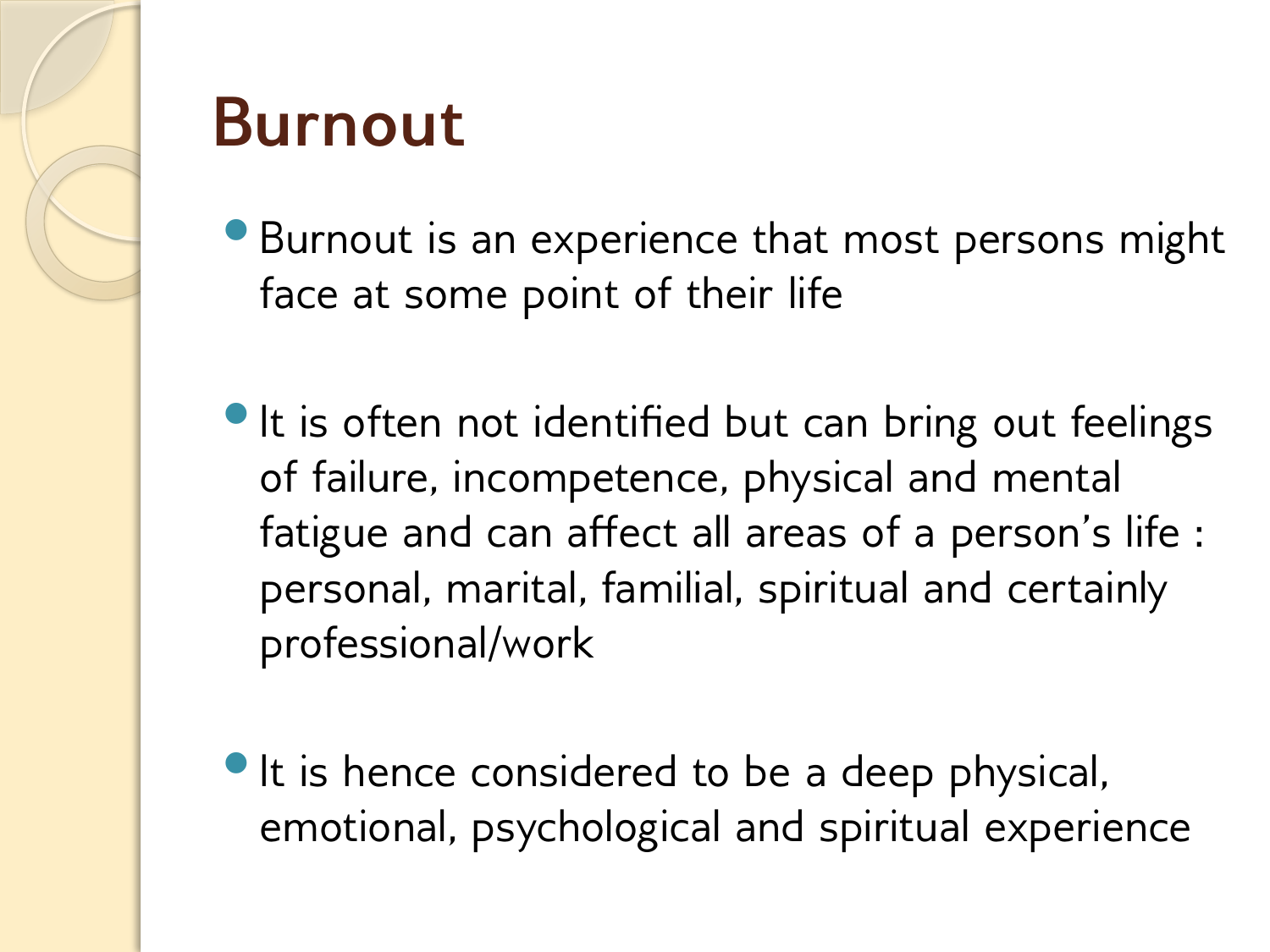

# Burnout
Burnout is an experience that most persons might face at some point of their life

It is often not identified but can bring out feelings of failure, incompetence, physical and mental fatigue and can affect all areas of a person’s life : personal, marital, familial, spiritual and certainly professional/work

It is hence considered to be a deep physical, emotional, psychological and spiritual experience